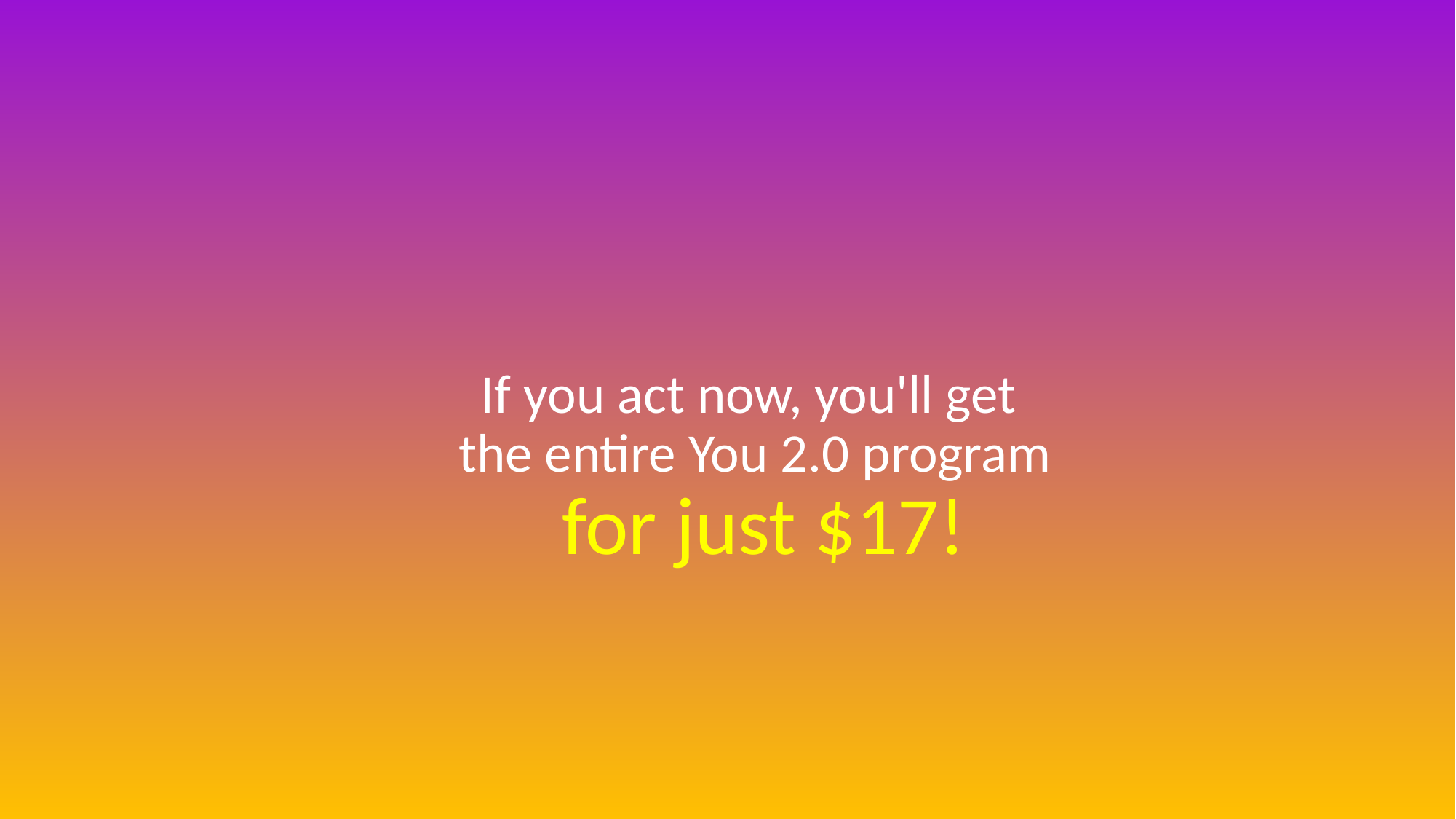

# If you act now, you'll get the entire You 2.0 program for just $17!